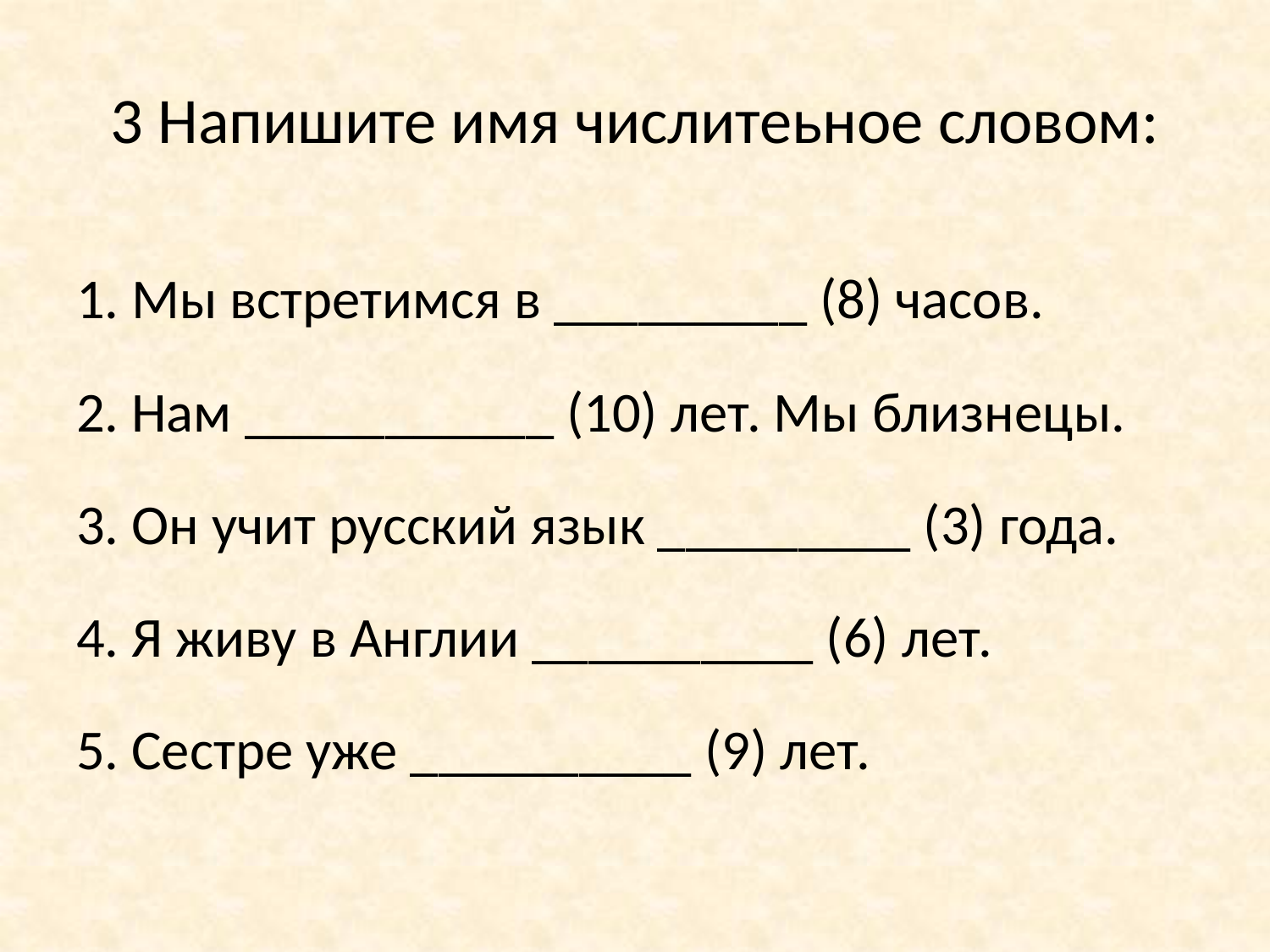

# 3 Напишите имя числитеьное словом:
1. Мы встретимся в _________ (8) часов.
2. Нам ___________ (10) лет. Мы близнецы.
3. Он учит русский язык _________ (3) года.
4. Я живу в Англии __________ (6) лет.
5. Сестре уже __________ (9) лет.